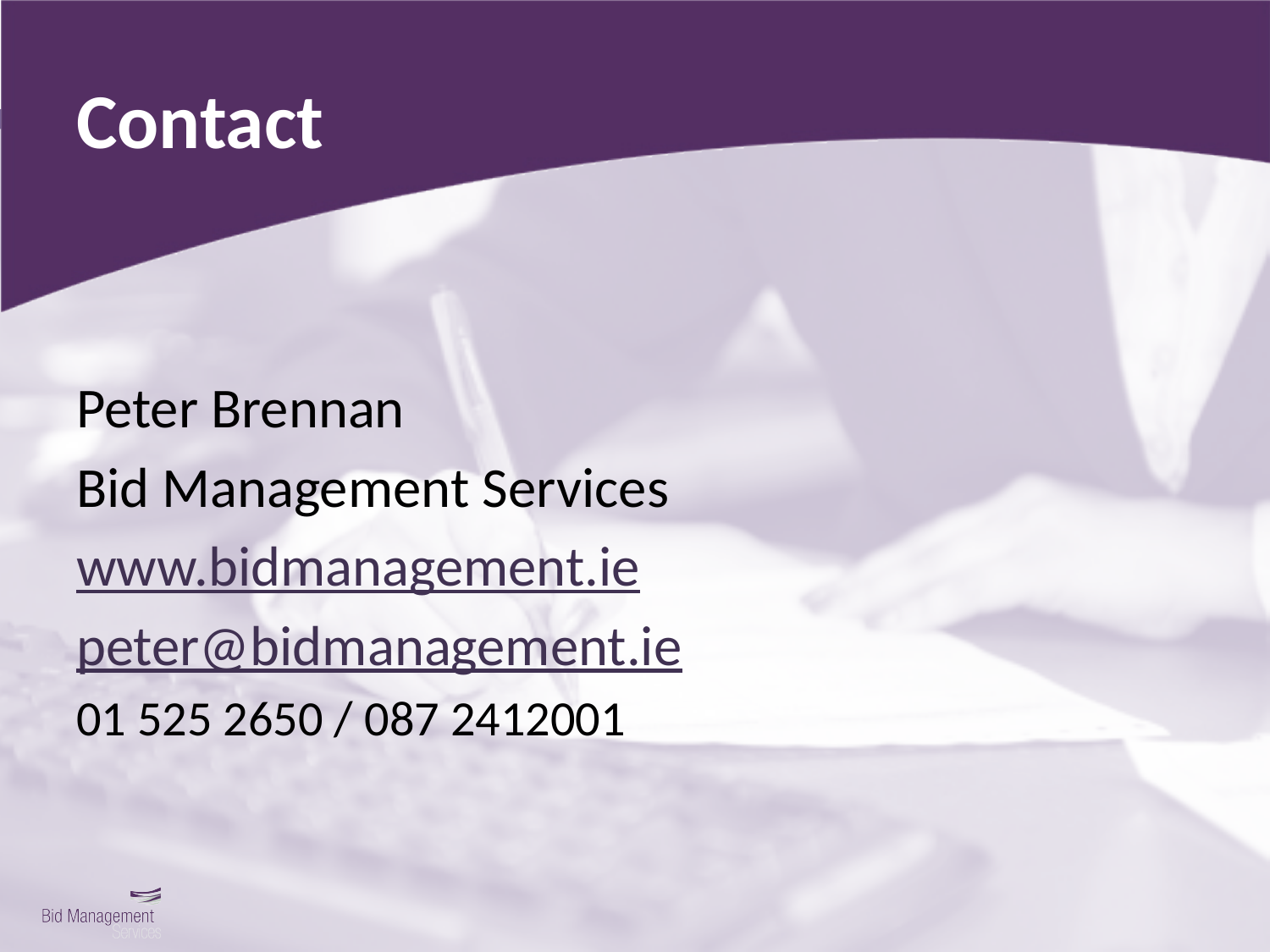

# Contact

Peter Brennan
Bid Management Services
www.bidmanagement.ie
peter@bidmanagement.ie
01 525 2650 / 087 2412001